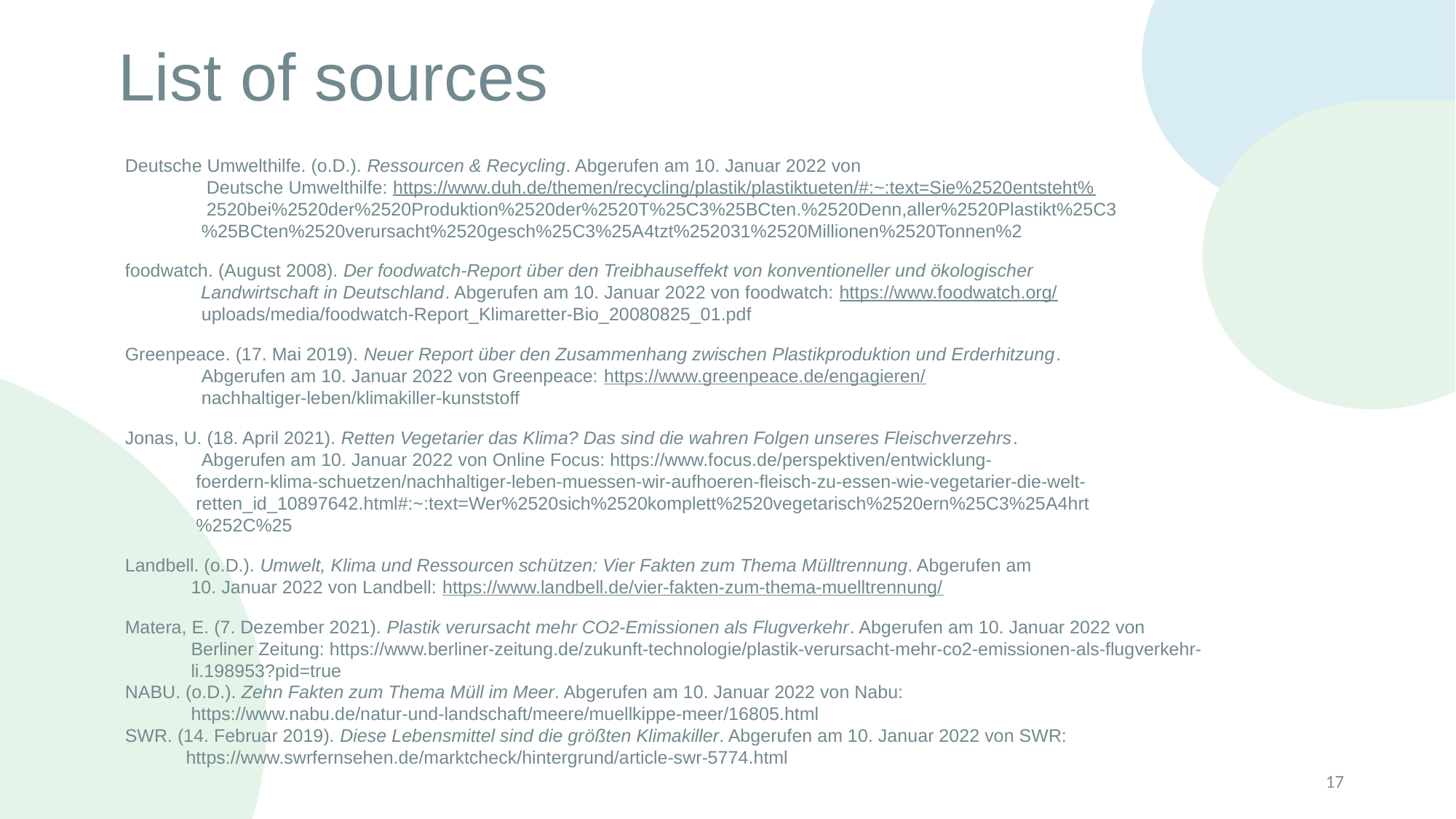

# List of sources

Deutsche Umwelthilfe. (o.D.). Ressourcen & Recycling. Abgerufen am 10. Januar 2022 von
                Deutsche Umwelthilfe: https://www.duh.de/themen/recycling/plastik/plastiktueten/#:~:text=Sie%2520entsteht%
                2520bei%2520der%2520Produktion%2520der%2520T%25C3%25BCten.%2520Denn,aller%2520Plastikt%25C3
               %25BCten%2520verursacht%2520gesch%25C3%25A4tzt%252031%2520Millionen%2520Tonnen%2

foodwatch. (August 2008). Der foodwatch-Report über den Treibhauseffekt von konventioneller und ökologischer
               Landwirtschaft in Deutschland. Abgerufen am 10. Januar 2022 von foodwatch: https://www.foodwatch.org/
               uploads/media/foodwatch-Report_Klimaretter-Bio_20080825_01.pdf

Greenpeace. (17. Mai 2019). Neuer Report über den Zusammenhang zwischen Plastikproduktion und Erderhitzung.
               Abgerufen am 10. Januar 2022 von Greenpeace: https://www.greenpeace.de/engagieren/
               nachhaltiger-leben/klimakiller-kunststoff

Jonas, U. (18. April 2021). Retten Vegetarier das Klima? Das sind die wahren Folgen unseres Fleischverzehrs.
               Abgerufen am 10. Januar 2022 von Online Focus: https://www.focus.de/perspektiven/entwicklung-
              foerdern-klima-schuetzen/nachhaltiger-leben-muessen-wir-aufhoeren-fleisch-zu-essen-wie-vegetarier-die-welt-
              retten_id_10897642.html#:~:text=Wer%2520sich%2520komplett%2520vegetarisch%2520ern%25C3%25A4hrt
              %252C%25

Landbell. (o.D.). Umwelt, Klima und Ressourcen schützen: Vier Fakten zum Thema Mülltrennung. Abgerufen am
             10. Januar 2022 von Landbell: https://www.landbell.de/vier-fakten-zum-thema-muelltrennung/

Matera, E. (7. Dezember 2021). Plastik verursacht mehr CO2-Emissionen als Flugverkehr. Abgerufen am 10. Januar 2022 von
             Berliner Zeitung: https://www.berliner-zeitung.de/zukunft-technologie/plastik-verursacht-mehr-co2-emissionen-als-flugverkehr-
             li.198953?pid=true
NABU. (o.D.). Zehn Fakten zum Thema Müll im Meer. Abgerufen am 10. Januar 2022 von Nabu:
             https://www.nabu.de/natur-und-landschaft/meere/muellkippe-meer/16805.html
SWR. (14. Februar 2019). Diese Lebensmittel sind die größten Klimakiller. Abgerufen am 10. Januar 2022 von SWR:
            https://www.swrfernsehen.de/marktcheck/hintergrund/article-swr-5774.html

17